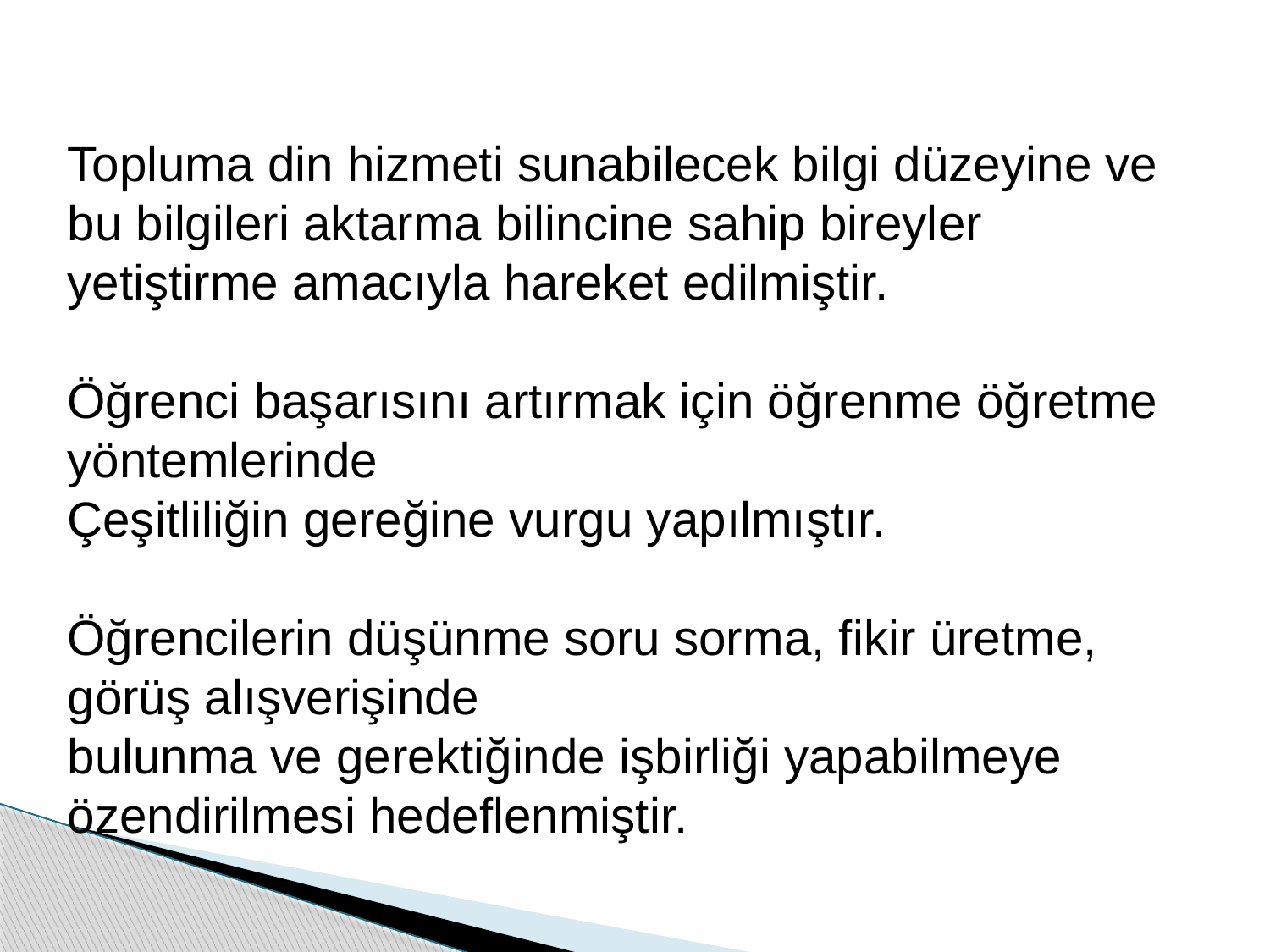

Topluma din hizmeti sunabilecek bilgi düzeyine ve bu bilgileri aktarma bilincine sahip bireyler yetiştirme amacıyla hareket edilmiştir.

Öğrenci başarısını artırmak için öğrenme öğretme yöntemlerinde
Çeşitliliğin gereğine vurgu yapılmıştır.

Öğrencilerin düşünme soru sorma, fikir üretme, görüş alışverişinde
bulunma ve gerektiğinde işbirliği yapabilmeye özendirilmesi hedeflenmiştir.